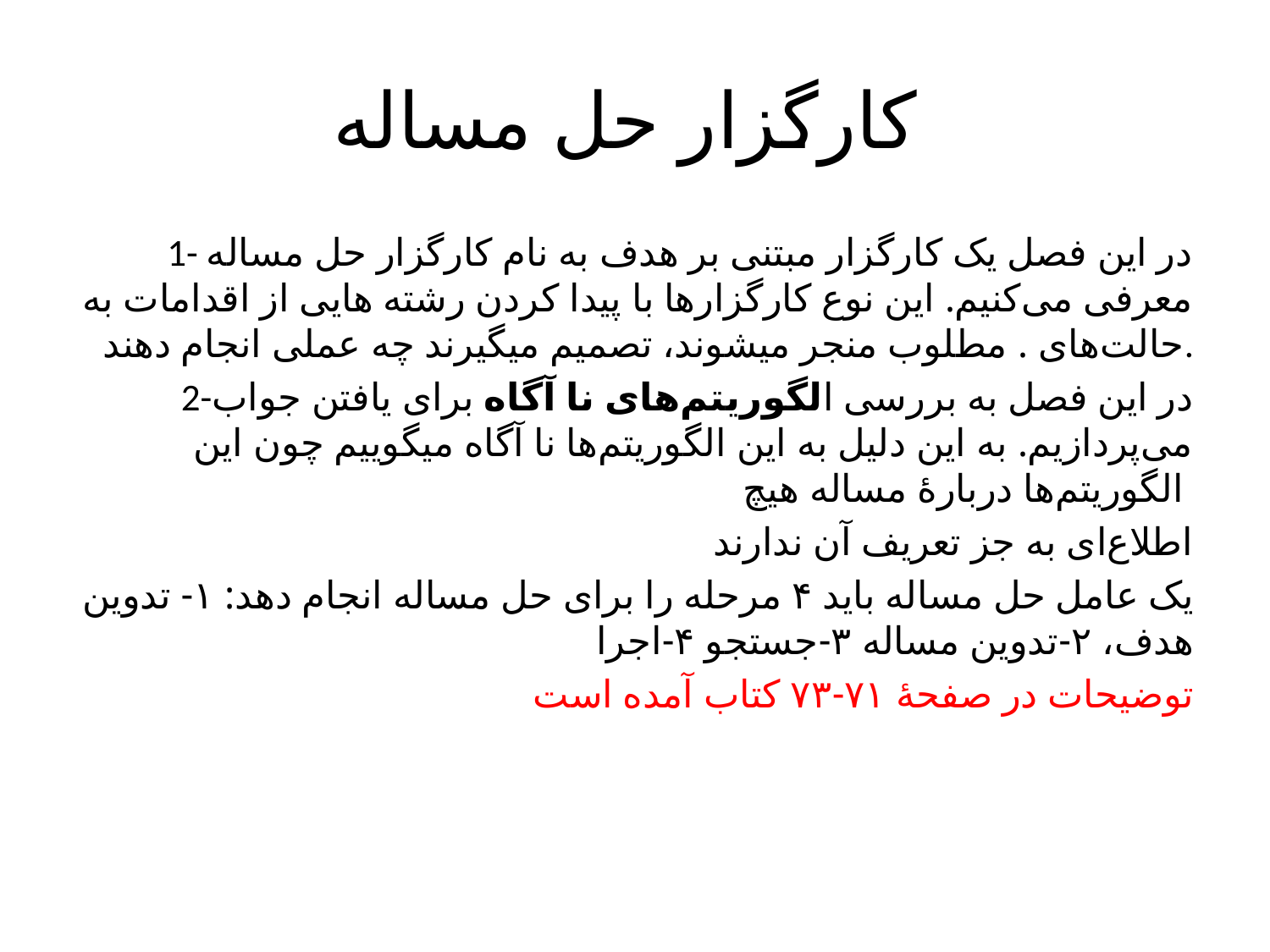

# کارگزار حل مساله
1- در این فصل یک کارگزار مبتنی‌ بر هدف به نام کارگزار حل مساله معرفی‌ می‌کنیم. این نوع کارگزارها با پیدا کردن رشته هایی از اقدامات به حالت‌های . مطلوب منجر میشوند، تصمیم میگیرند چه عملی‌ انجام دهند.
2-در این فصل به بررسی الگوریتم‌های نا آگاه برای یافتن جواب می‌پردازیم. به این دلیل به این الگوریتم‌ها نا آگاه میگوییم چون این الگوریتم‌ها دربارهٔ مساله هیچ
اطلاع‌ای به جز تعریف آن ندارند
یک عامل حل مساله باید ۴ مرحله را برای حل مساله انجام دهد: ۱- تدوین هدف، ۲-تدوین مساله ۳-جستجو ۴-اجرا
توضیحات در صفحهٔ ۷۱-۷۳ کتاب آمده است